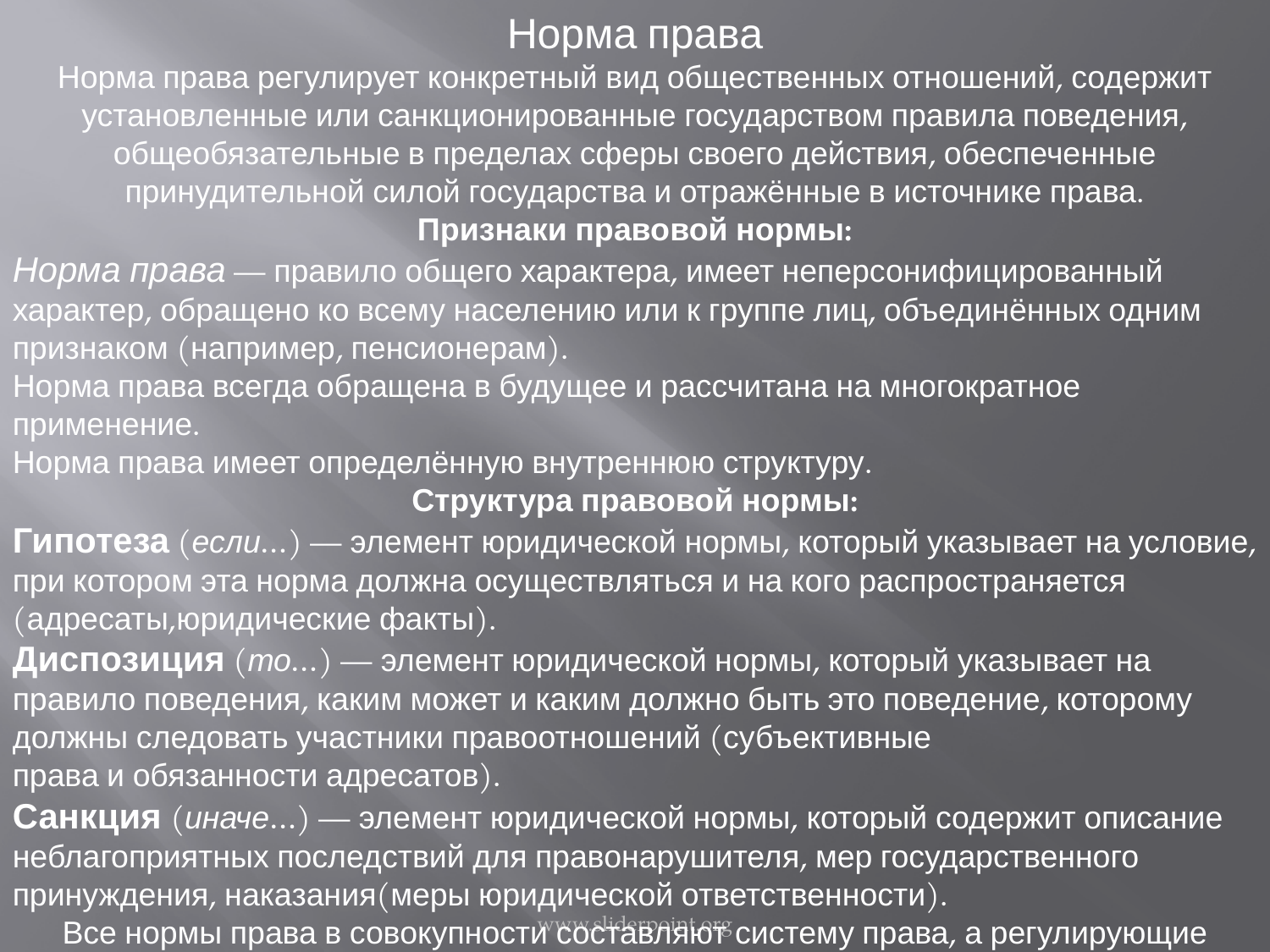

Норма права
Норма права регулирует конкретный вид общественных отношений, содержит установленные или санкционированные государством правила поведения, общеобязательные в пределах сферы своего действия, обеспеченные принудительной силой государства и отражённые в источнике права.
Признаки правовой нормы:
Норма права — правило общего характера, имеет неперсонифицированный характер, обращено ко всему населению или к группе лиц, объединённых одним признаком (например, пенсионерам).
Норма права всегда обращена в будущее и рассчитана на многократное применение.
Норма права имеет определённую внутреннюю структуру.
Структура правовой нормы:
Гипотеза (если…) — элемент юридической нормы, который указывает на условие, при котором эта норма должна осуществляться и на кого распространяется (адресаты,юридические факты).
Диспозиция (то…) — элемент юридической нормы, который указывает на правило поведения, каким может и каким должно быть это поведение, которому должны следовать участники правоотношений (субъективные права и обязанности адресатов).
Санкция (иначе…) — элемент юридической нормы, который содержит описание неблагоприятных последствий для правонарушителя, мер государственного принуждения, наказания(меры юридической ответственности).
Все нормы права в совокупности составляют систему права, а регулирующие определённый круг общественных отношений — отрасль права. Внутри отраслей, нормы также группируются в правовые институты.

www.sliderpoint.org